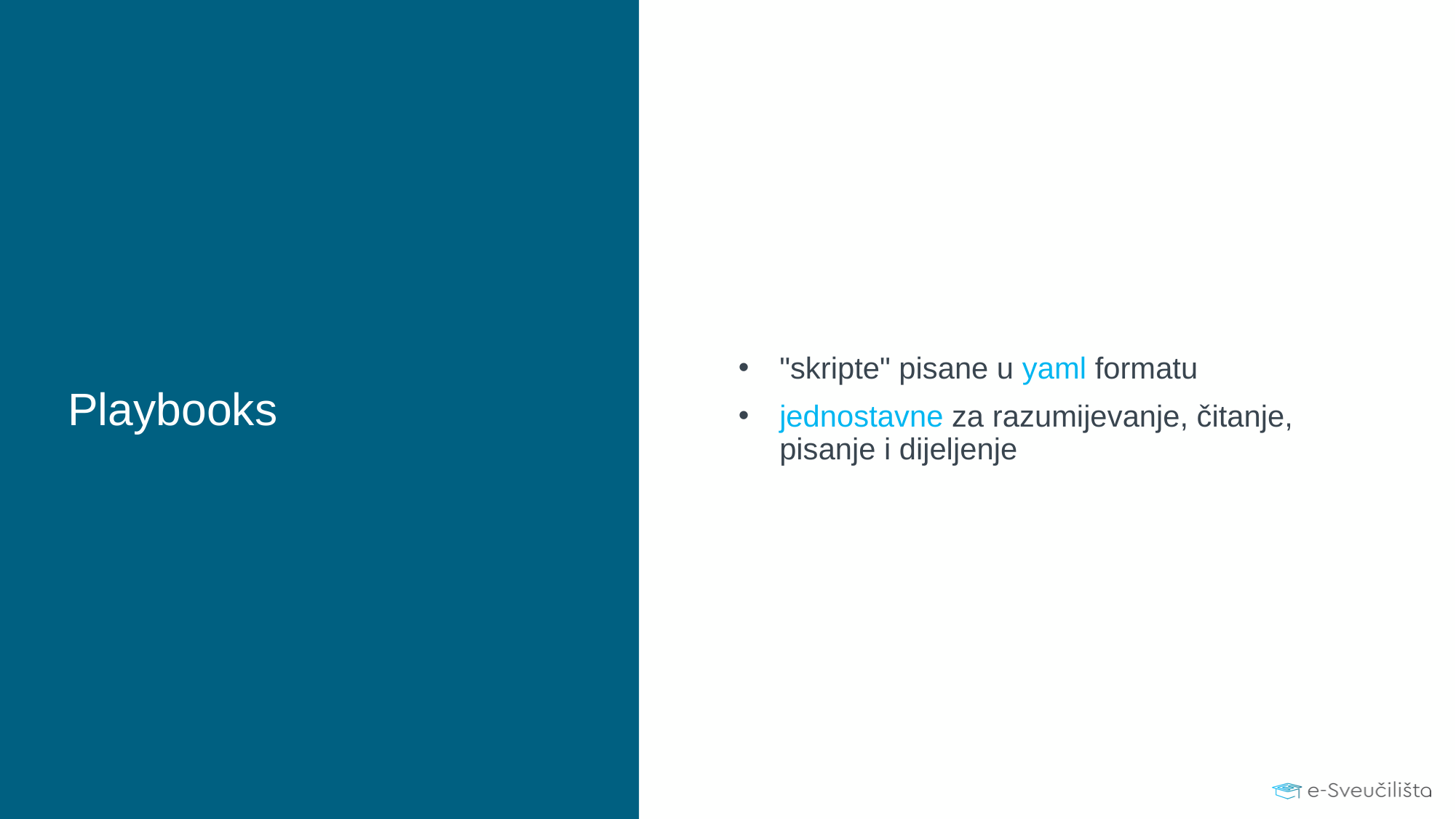

"skripte" pisane u yaml formatu
jednostavne za razumijevanje, čitanje, pisanje i dijeljenje
# Playbooks